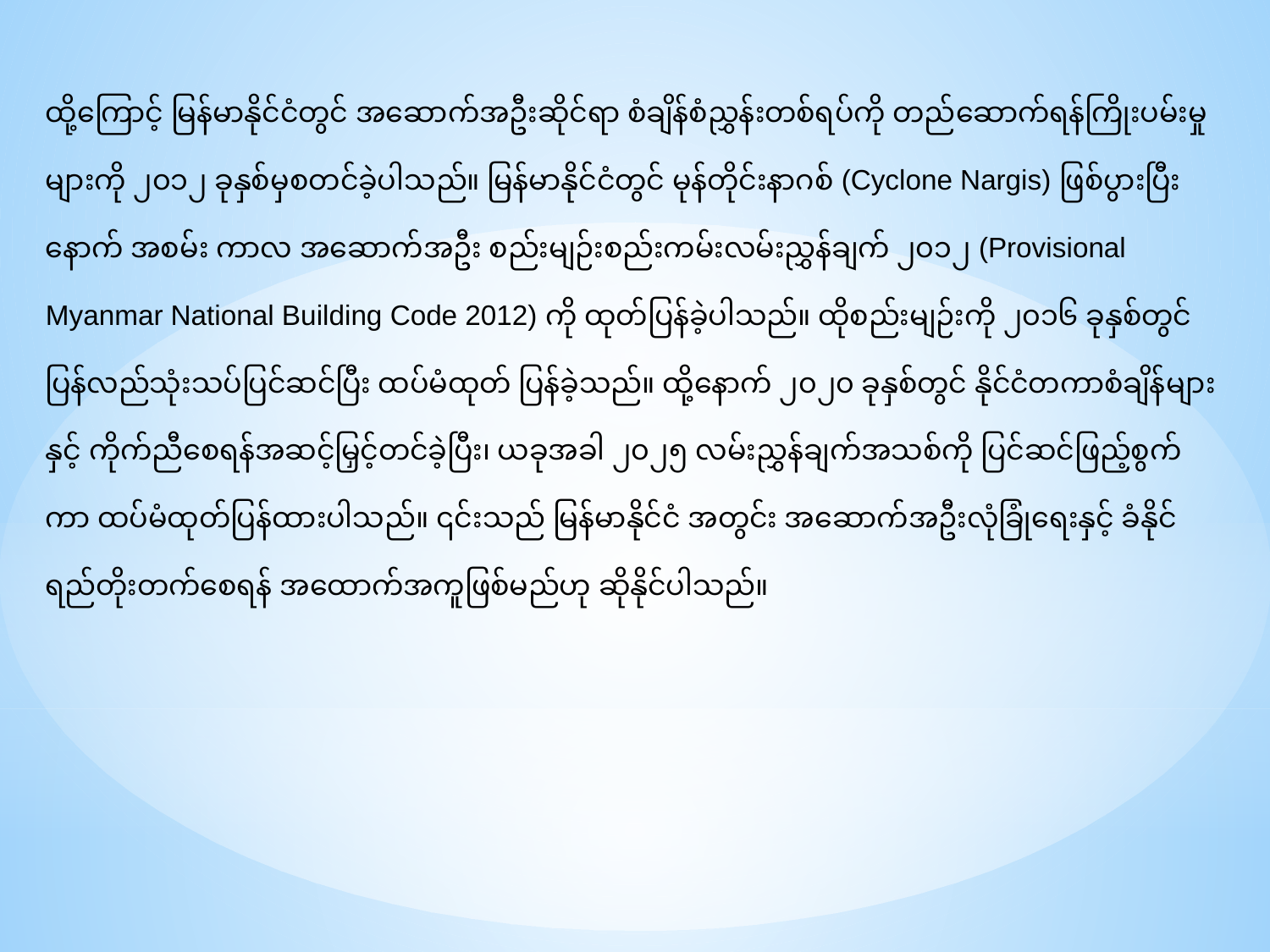

ထို့‌ကြောင့် မြန်မာနိုင်ငံတွင် အဆောက်အဦးဆိုင်ရာ စံချိန်စံညွှန်းတစ်ရပ်ကို တည်ဆောက်ရန်ကြိုးပမ်းမှုများကို ၂၀၁၂ ခုနှစ်မှစတင်ခဲ့ပါသည်။ မြန်မာနိုင်ငံတွင် မုန်တိုင်းနာဂစ် (Cyclone Nargis) ဖြစ်ပွားပြီးနောက် အစမ်း ကာလ အဆောက်အဦး စည်းမျဉ်းစည်းကမ်းလမ်းညွှန်ချက် ၂၀၁၂ (Provisional Myanmar National Building Code 2012) ကို ထုတ်ပြန်ခဲ့ပါသည်။ ထိုစည်းမျဉ်းကို ၂၀၁၆ ခုနှစ်တွင် ပြန်လည်သုံးသပ်ပြင်ဆင်ပြီး ထပ်မံထုတ် ပြန်ခဲ့သည်။ ထို့နောက် ၂၀၂၀ ခုနှစ်တွင် နိုင်ငံတကာစံချိန်များနှင့် ကိုက်ညီစေရန်အဆင့်မြှင့်တင်ခဲ့ပြီး၊ ယခုအခါ ၂၀၂၅ လမ်းညွှန်ချက်အသစ်ကို ပြင်ဆင်ဖြည့်စွက်ကာ ထပ်မံထုတ်ပြန်ထားပါသည်။ ၎င်းသည် မြန်မာနိုင်ငံ အတွင်း အဆောက်အဦးလုံခြုံရေးနှင့် ခံနိုင်ရည်တိုးတက်စေရန် အထောက်အကူဖြစ်မည်ဟု ဆိုနိုင်ပါသည်။